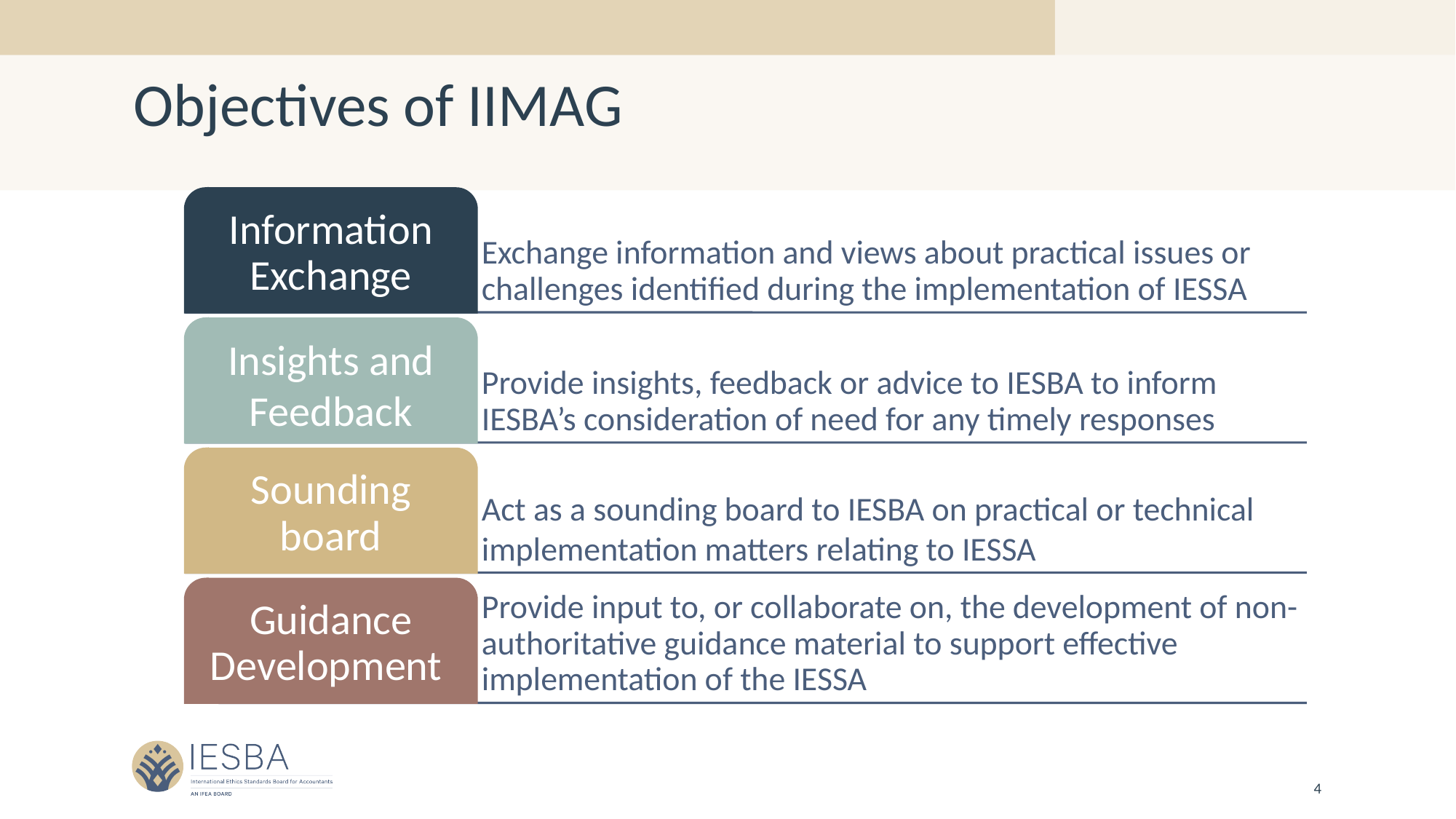

# Objectives of IIMAG
Exchange information and views about practical issues or challenges identified during the implementation of IESSA
Information Exchange
Provide insights, feedback or advice to IESBA to inform IESBA’s consideration of need for any timely responses
Insights and Feedback
Act as a sounding board to IESBA on practical or technical implementation matters relating to IESSA
Sounding board
Provide input to, or collaborate on, the development of non-authoritative guidance material to support effective implementation of the IESSA
Guidance Development
4